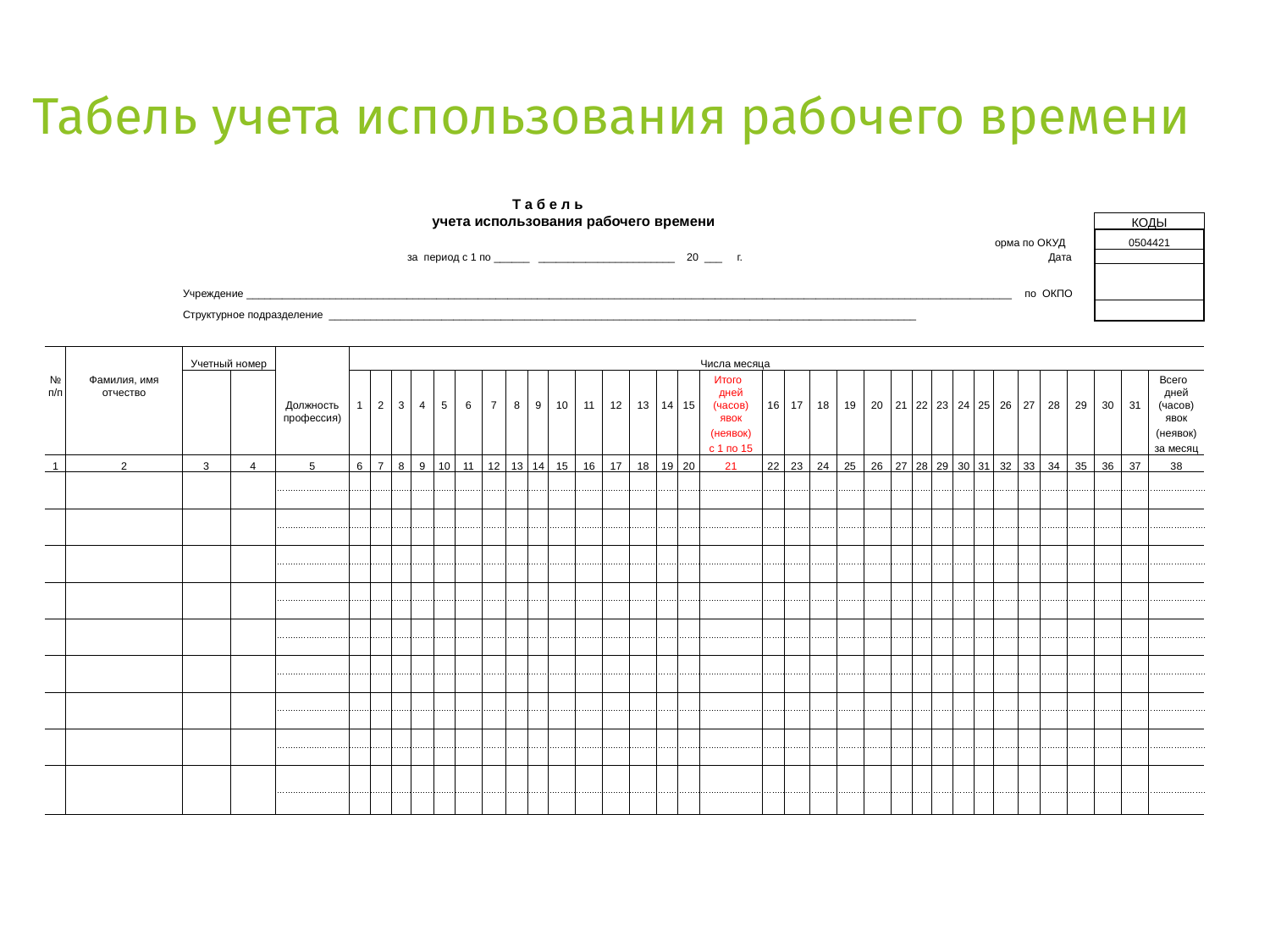

# Табель учета использования рабочего времени
|  |  |  |  |  |  |  |  |  |  | Т а б е л ь |  |  |  |  |  |  |  |  |  |  |  |  |  |  |  |  |  |  |  |  |  |  |  |  |  |  |  |
| --- | --- | --- | --- | --- | --- | --- | --- | --- | --- | --- | --- | --- | --- | --- | --- | --- | --- | --- | --- | --- | --- | --- | --- | --- | --- | --- | --- | --- | --- | --- | --- | --- | --- | --- | --- | --- | --- |
|  |  |  |  |  |  |  |  | учета использования рабочего времени |  |  |  |  |  |  |  |  |  |  |  |  |  |  |  |  |  |  |  |  |  |  |  |  |  |  | КОДЫ |  |  |
|  |  |  |  |  |  |  |  |  |  |  |  |  |  |  |  |  |  |  |  |  |  |  |  |  |  |  |  |  |  |  | орма по ОКУД |  |  |  | 0504421 |  |  |
|  |  |  |  |  |  |  | за период с 1 по \_\_\_\_\_\_ \_\_\_\_\_\_\_\_\_\_\_\_\_\_\_\_\_\_\_\_\_\_\_ 20 \_\_\_ г. |  |  |  |  |  |  |  |  |  |  |  |  |  |  |  |  |  |  |  |  |  |  |  |  | Дата |  |  |  |  |  |
|  |  | Учреждение \_\_\_\_\_\_\_\_\_\_\_\_\_\_\_\_\_\_\_\_\_\_\_\_\_\_\_\_\_\_\_\_\_\_\_\_\_\_\_\_\_\_\_\_\_\_\_\_\_\_\_\_\_\_\_\_\_\_\_\_\_\_\_\_\_\_\_\_\_\_\_\_\_\_\_\_\_\_\_\_\_\_\_\_\_\_\_\_\_\_\_\_\_\_\_\_\_\_\_\_\_\_\_\_\_\_\_\_\_\_\_\_\_\_\_\_\_\_\_\_\_\_\_\_\_\_\_\_\_ |  |  |  |  |  |  |  |  |  |  |  |  |  |  |  |  |  |  |  |  |  |  |  |  |  |  |  |  |  | по ОКПО |  |  |  |  |  |
|  |  | Структурное подразделение \_\_\_\_\_\_\_\_\_\_\_\_\_\_\_\_\_\_\_\_\_\_\_\_\_\_\_\_\_\_\_\_\_\_\_\_\_\_\_\_\_\_\_\_\_\_\_\_\_\_\_\_\_\_\_\_\_\_\_\_\_\_\_\_\_\_\_\_\_\_\_\_\_\_\_\_\_\_\_\_\_\_\_\_\_\_\_\_\_\_\_\_\_\_\_\_\_\_\_ |  |  |  |  |  |  |  |  |  |  |  |  |  |  |  |  |  |  |  |  |  |  |  |  |  |  |  |  |  |  |  |  |  |  |  |
|  |  |  |  |  |  |  |  |  |  |  |  |  |  |  |  |  |  |  |  |  |  |  |  |  |  |  |  |  |  |  |  |  |  |  |  |  |  |
|  |  | Учетный номер |  |  | Числа месяца |  |  |  |  |  |  |  |  |  |  |  |  |  |  |  |  |  |  |  |  |  |  |  |  |  |  |  |  |  |  |  |  |
| № | Фамилия, имя |  |  |  |  |  |  |  |  |  |  |  |  |  |  |  |  |  |  | Итого |  |  |  |  |  |  |  |  |  |  |  |  |  |  |  |  | Всего |
| п/п | отчество |  |  |  |  |  |  |  |  |  |  |  |  |  |  |  |  |  |  | дней |  |  |  |  |  |  |  |  |  |  |  |  |  |  |  |  | дней |
|  |  |  |  | Должность | 1 | 2 | 3 | 4 | 5 | 6 | 7 | 8 | 9 | 10 | 11 | 12 | 13 | 14 | 15 | (часов) | 16 | 17 | 18 | 19 | 20 | 21 | 22 | 23 | 24 | 25 | 26 | 27 | 28 | 29 | 30 | 31 | (часов) |
|  |  |  |  | профессия) |  |  |  |  |  |  |  |  |  |  |  |  |  |  |  | явок |  |  |  |  |  |  |  |  |  |  |  |  |  |  |  |  | явок |
|  |  |  |  |  |  |  |  |  |  |  |  |  |  |  |  |  |  |  |  | (неявок) |  |  |  |  |  |  |  |  |  |  |  |  |  |  |  |  | (неявок) |
|  |  |  |  |  |  |  |  |  |  |  |  |  |  |  |  |  |  |  |  | с 1 по 15 |  |  |  |  |  |  |  |  |  |  |  |  |  |  |  |  | за месяц |
| 1 | 2 | 3 | 4 | 5 | 6 | 7 | 8 | 9 | 10 | 11 | 12 | 13 | 14 | 15 | 16 | 17 | 18 | 19 | 20 | 21 | 22 | 23 | 24 | 25 | 26 | 27 | 28 | 29 | 30 | 31 | 32 | 33 | 34 | 35 | 36 | 37 | 38 |
|  |  |  |  |  |  |  |  |  |  |  |  |  |  |  |  |  |  |  |  |  |  |  |  |  |  |  |  |  |  |  |  |  |  |  |  |  |  |
|  |  |  |  |  |  |  |  |  |  |  |  |  |  |  |  |  |  |  |  |  |  |  |  |  |  |  |  |  |  |  |  |  |  |  |  |  |  |
|  |  |  |  |  |  |  |  |  |  |  |  |  |  |  |  |  |  |  |  |  |  |  |  |  |  |  |  |  |  |  |  |  |  |  |  |  |  |
|  |  |  |  |  |  |  |  |  |  |  |  |  |  |  |  |  |  |  |  |  |  |  |  |  |  |  |  |  |  |  |  |  |  |  |  |  |  |
|  |  |  |  |  |  |  |  |  |  |  |  |  |  |  |  |  |  |  |  |  |  |  |  |  |  |  |  |  |  |  |  |  |  |  |  |  |  |
|  |  |  |  |  |  |  |  |  |  |  |  |  |  |  |  |  |  |  |  |  |  |  |  |  |  |  |  |  |  |  |  |  |  |  |  |  |  |
|  |  |  |  |  |  |  |  |  |  |  |  |  |  |  |  |  |  |  |  |  |  |  |  |  |  |  |  |  |  |  |  |  |  |  |  |  |  |
|  |  |  |  |  |  |  |  |  |  |  |  |  |  |  |  |  |  |  |  |  |  |  |  |  |  |  |  |  |  |  |  |  |  |  |  |  |  |
|  |  |  |  |  |  |  |  |  |  |  |  |  |  |  |  |  |  |  |  |  |  |  |  |  |  |  |  |  |  |  |  |  |  |  |  |  |  |
|  |  |  |  |  |  |  |  |  |  |  |  |  |  |  |  |  |  |  |  |  |  |  |  |  |  |  |  |  |  |  |  |  |  |  |  |  |  |
|  |  |  |  |  |  |  |  |  |  |  |  |  |  |  |  |  |  |  |  |  |  |  |  |  |  |  |  |  |  |  |  |  |  |  |  |  |  |
|  |  |  |  |  |  |  |  |  |  |  |  |  |  |  |  |  |  |  |  |  |  |  |  |  |  |  |  |  |  |  |  |  |  |  |  |  |  |
|  |  |  |  |  |  |  |  |  |  |  |  |  |  |  |  |  |  |  |  |  |  |  |  |  |  |  |  |  |  |  |  |  |  |  |  |  |  |
|  |  |  |  |  |  |  |  |  |  |  |  |  |  |  |  |  |  |  |  |  |  |  |  |  |  |  |  |  |  |  |  |  |  |  |  |  |  |
|  |  |  |  |  |  |  |  |  |  |  |  |  |  |  |  |  |  |  |  |  |  |  |  |  |  |  |  |  |  |  |  |  |  |  |  |  |  |
|  |  |  |  |  |  |  |  |  |  |  |  |  |  |  |  |  |  |  |  |  |  |  |  |  |  |  |  |  |  |  |  |  |  |  |  |  |  |
|  |  |  |  |  |  |  |  |  |  |  |  |  |  |  |  |  |  |  |  |  |  |  |  |  |  |  |  |  |  |  |  |  |  |  |  |  |  |
|  |  |  |  |  |  |  |  |  |  |  |  |  |  |  |  |  |  |  |  |  |  |  |  |  |  |  |  |  |  |  |  |  |  |  |  |  |  |